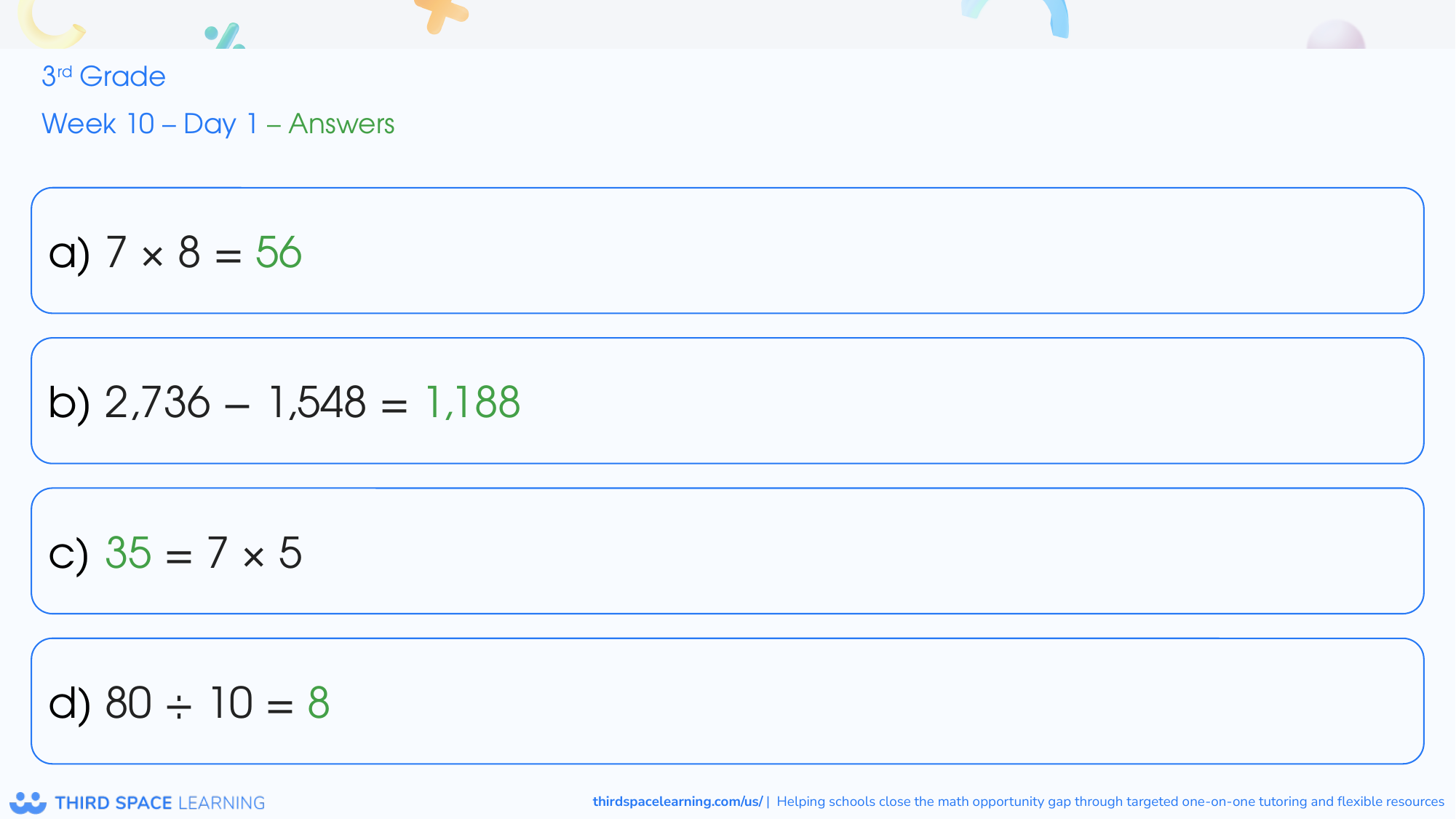

3rd Grade
Week 10 – Day 1 – Answers
7 × 8 = 56
2,736 − 1,548 = 1,188
35 = 7 × 5
80 ÷ 10 = 8